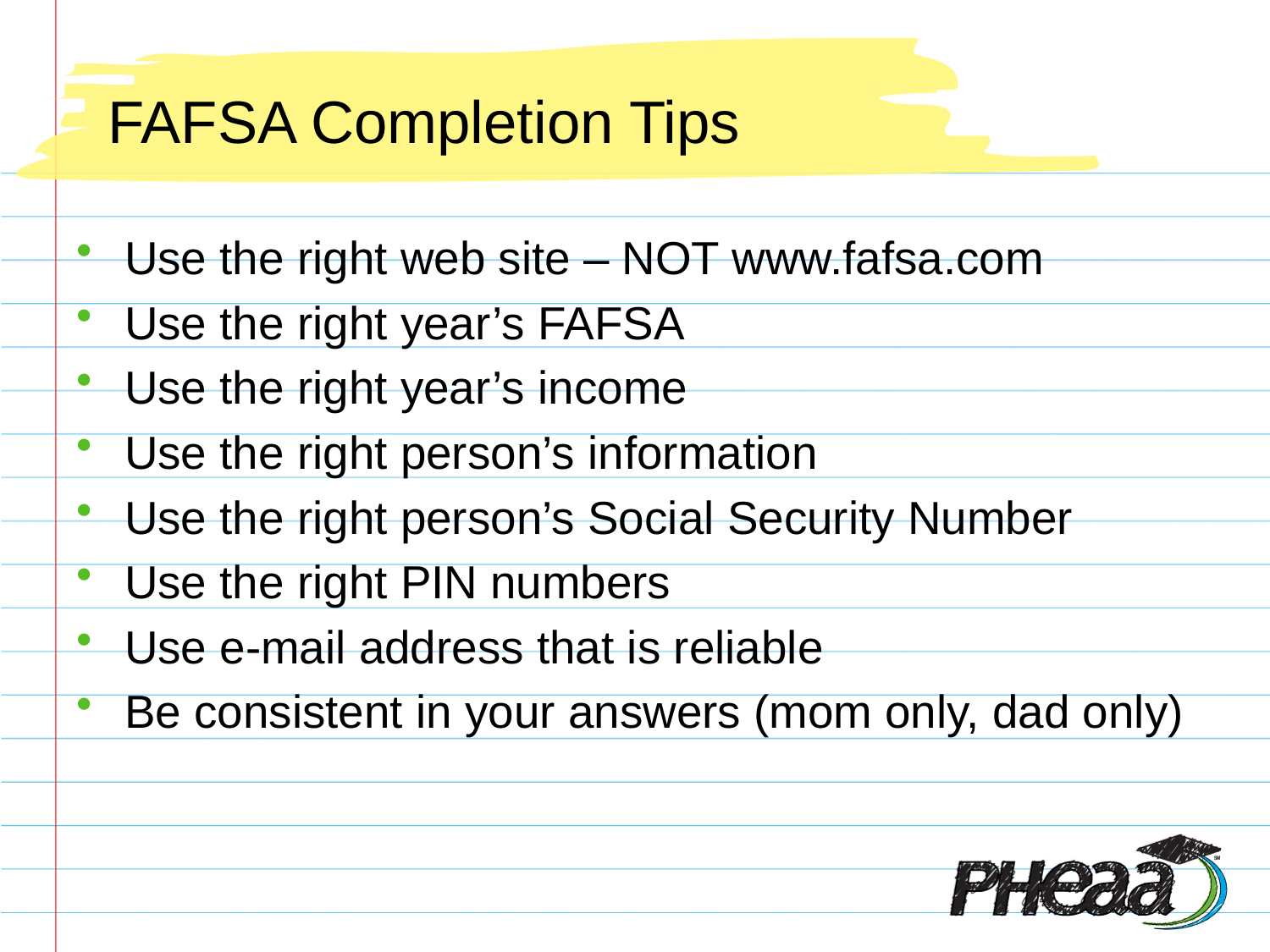

# FAFSA Completion Tips
Use the right web site – NOT www.fafsa.com
Use the right year’s FAFSA
Use the right year’s income
Use the right person’s information
Use the right person’s Social Security Number
Use the right PIN numbers
Use e-mail address that is reliable
Be consistent in your answers (mom only, dad only)